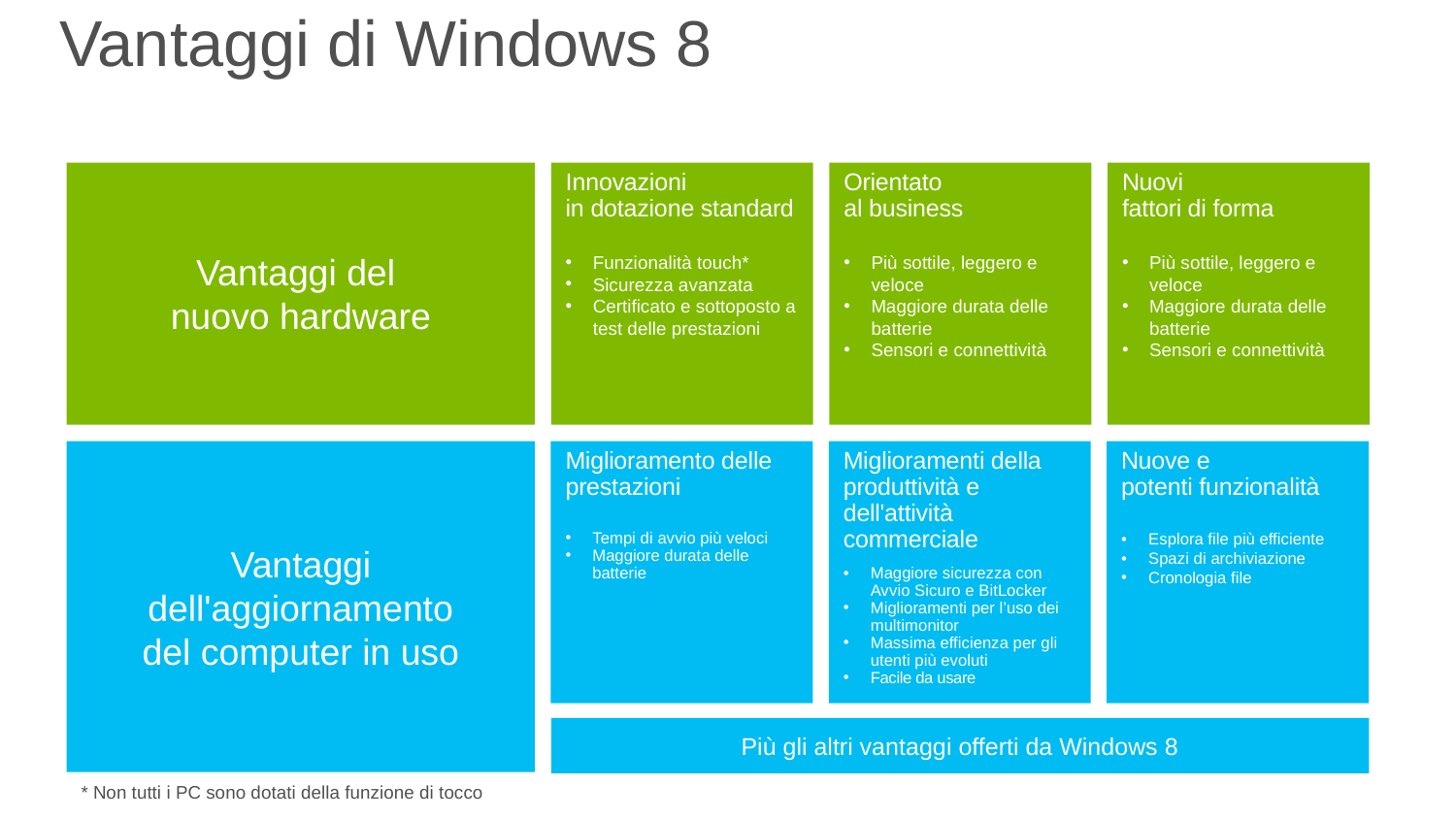

Vantaggi di Windows 8
Vantaggi del
nuovo hardware
Innovazioni
in dotazione standard
Funzionalità touch*
Sicurezza avanzata
Certificato e sottoposto a test delle prestazioni
Orientato
al business

Più sottile, leggero e veloce
Maggiore durata delle batterie
Sensori e connettività
Nuovi
fattori di forma

Più sottile, leggero e veloce
Maggiore durata delle batterie
Sensori e connettività
Vantaggi dell'aggiornamento
del computer in uso
Miglioramento delle prestazioni

Tempi di avvio più veloci
Maggiore durata delle batterie
Miglioramenti della produttività e dell'attività commerciale

Maggiore sicurezza con Avvio Sicuro e BitLocker
Miglioramenti per l’uso dei multimonitor
Massima efficienza per gli utenti più evoluti
Facile da usare
Nuove e
potenti funzionalità

Esplora file più efficiente
Spazi di archiviazione
Cronologia file
Più gli altri vantaggi offerti da Windows 8
* Non tutti i PC sono dotati della funzione di tocco